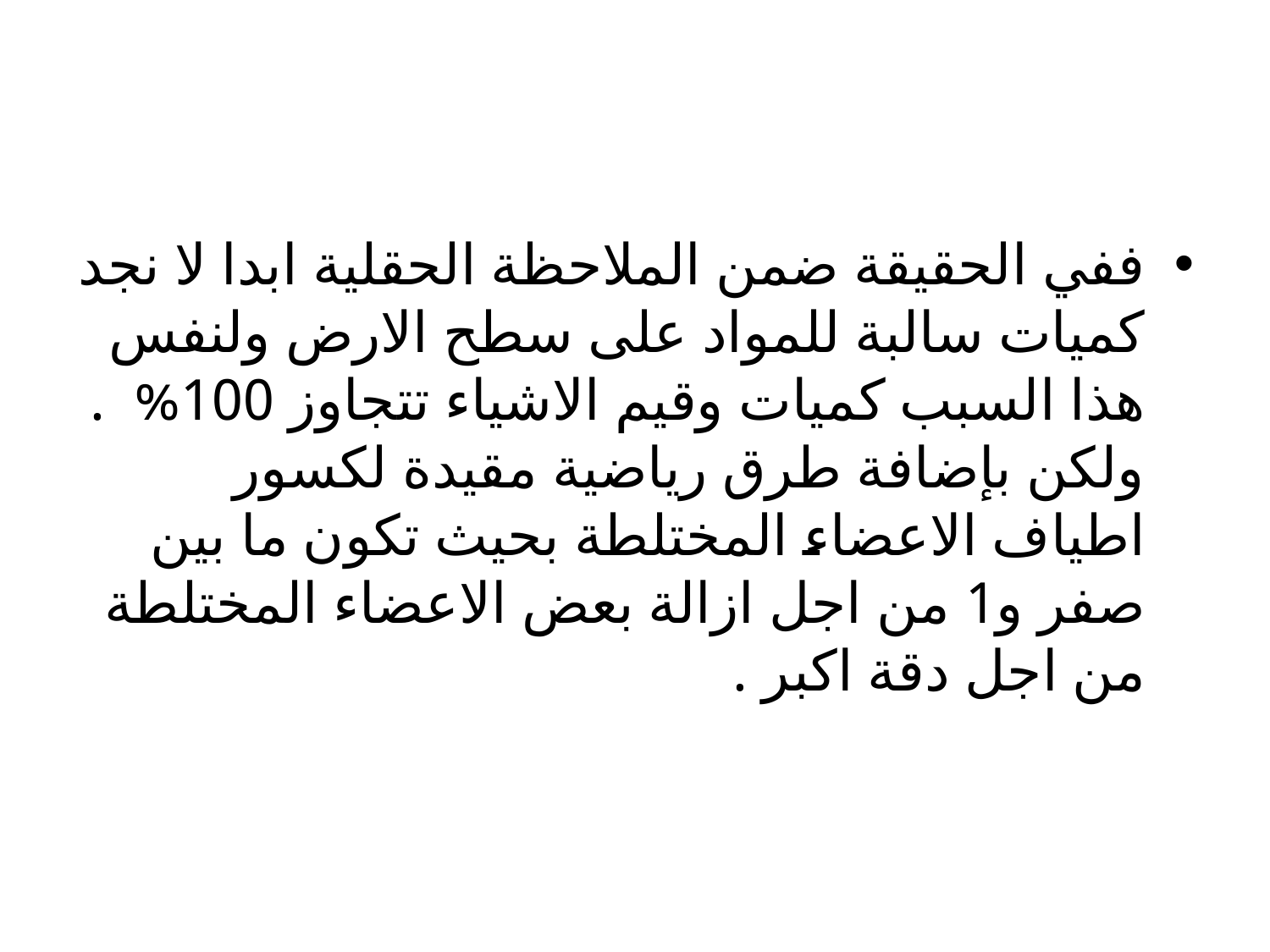

ففي الحقيقة ضمن الملاحظة الحقلية ابدا لا نجد كميات سالبة للمواد على سطح الارض ولنفس هذا السبب كميات وقيم الاشياء تتجاوز 100%  . ولكن بإضافة طرق رياضية مقيدة لكسور اطياف الاعضاء المختلطة بحيث تكون ما بين صفر و1 من اجل ازالة بعض الاعضاء المختلطة من اجل دقة اكبر .